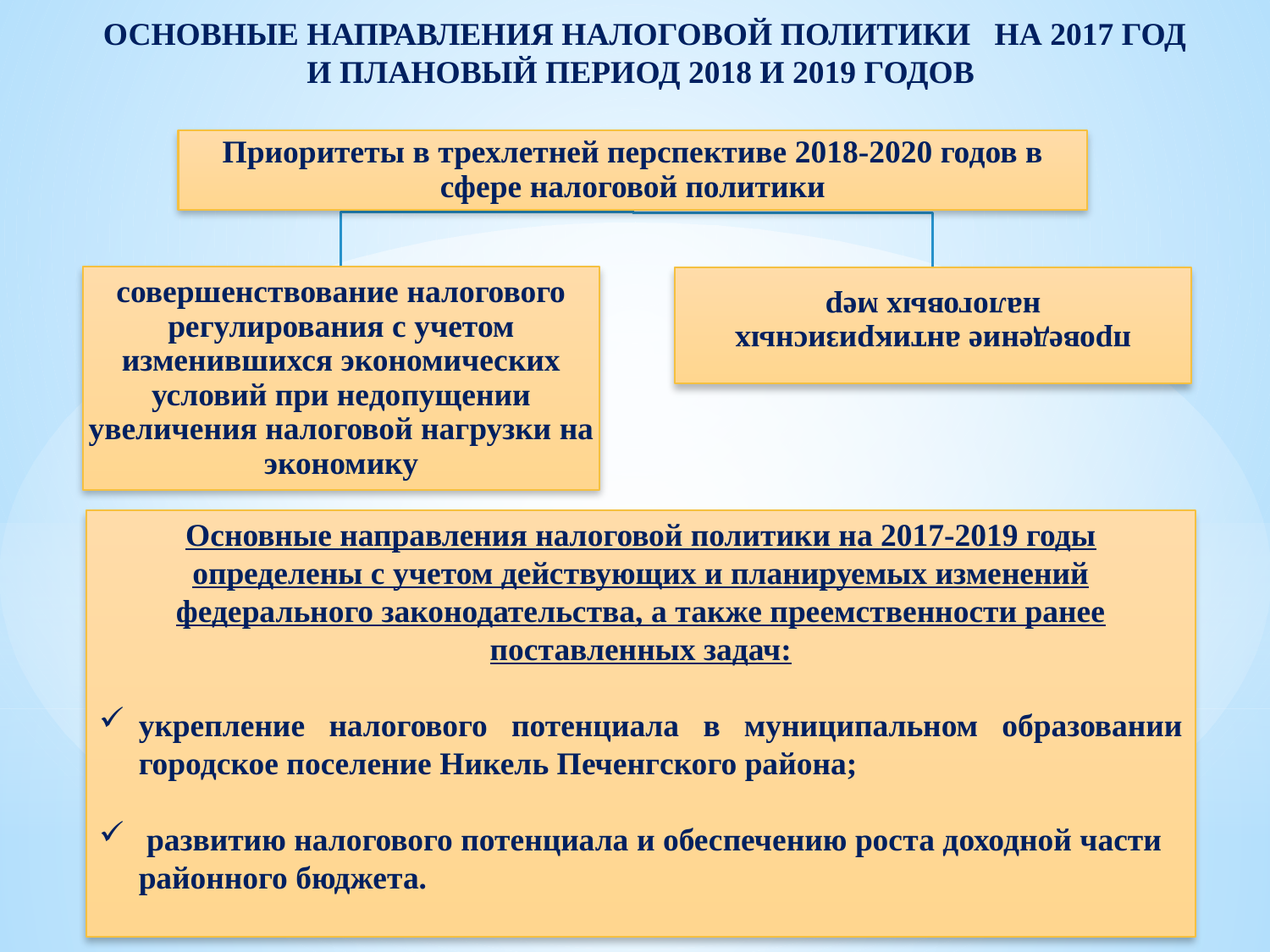

Основные направления налоговой политики   на 2017 год и плановый период 2018 и 2019 годов
Приоритеты в трехлетней перспективе 2018-2020 годов в сфере налоговой политики
совершенствование налогового регулирования с учетом изменившихся экономических условий при недопущении увеличения налоговой нагрузки на экономику
проведение антикризисных налоговых мер
Основные направления налоговой политики на 2017-2019 годы определены с учетом действующих и планируемых изменений федерального законодательства, а также преемственности ранее поставленных задач:

укрепление налогового потенциала в муниципальном образовании городское поселение Никель Печенгского района;

 развитию налогового потенциала и обеспечению роста доходной части районного бюджета.